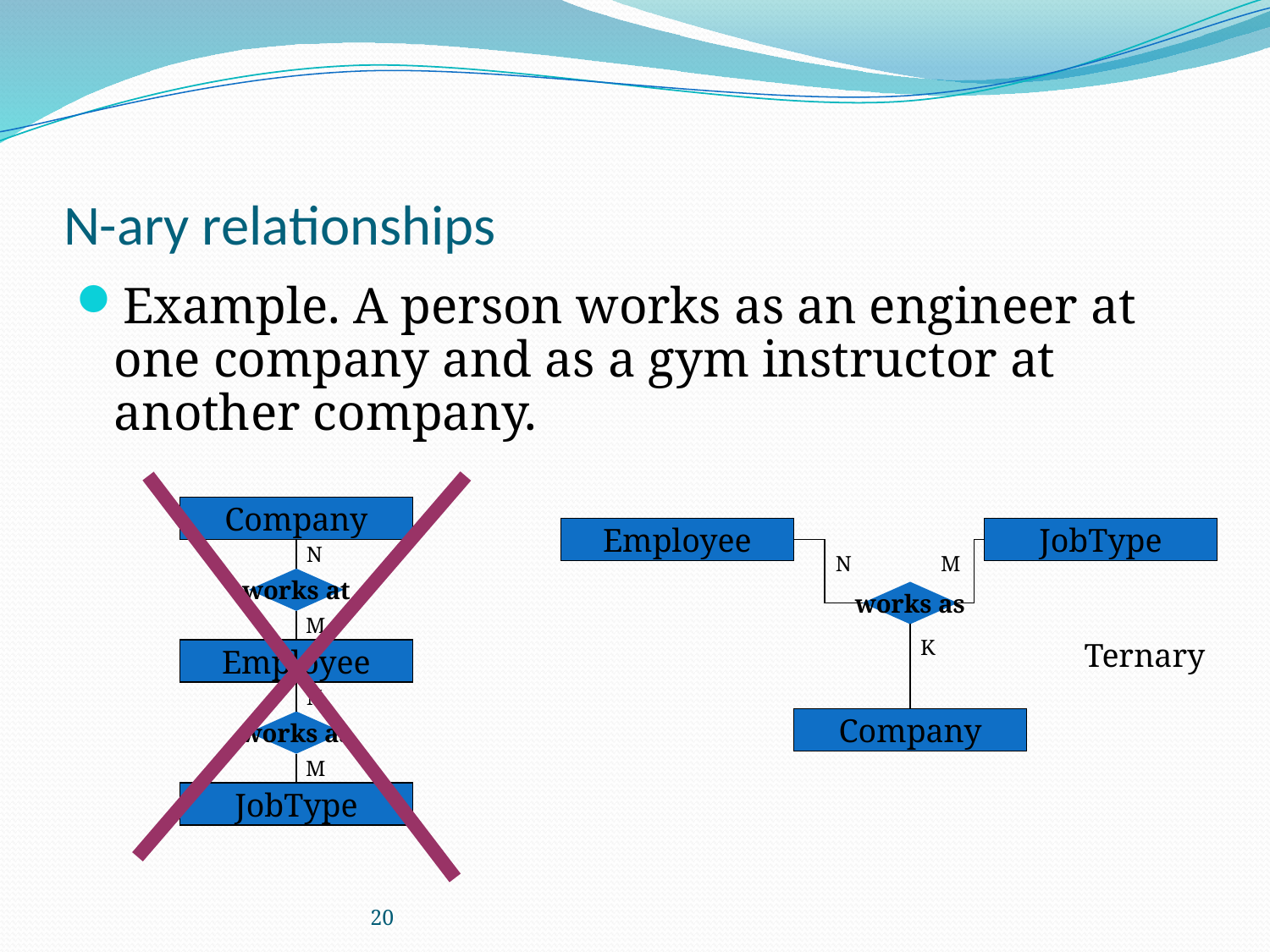

# N-ary relationships
Example. A person works as an engineer at one company and as a gym instructor at another company.

Company
Employee
JobType
N
M
works as
Ternary
K

Company
N
works at
M
Employee
N
works as
M
JobType
20